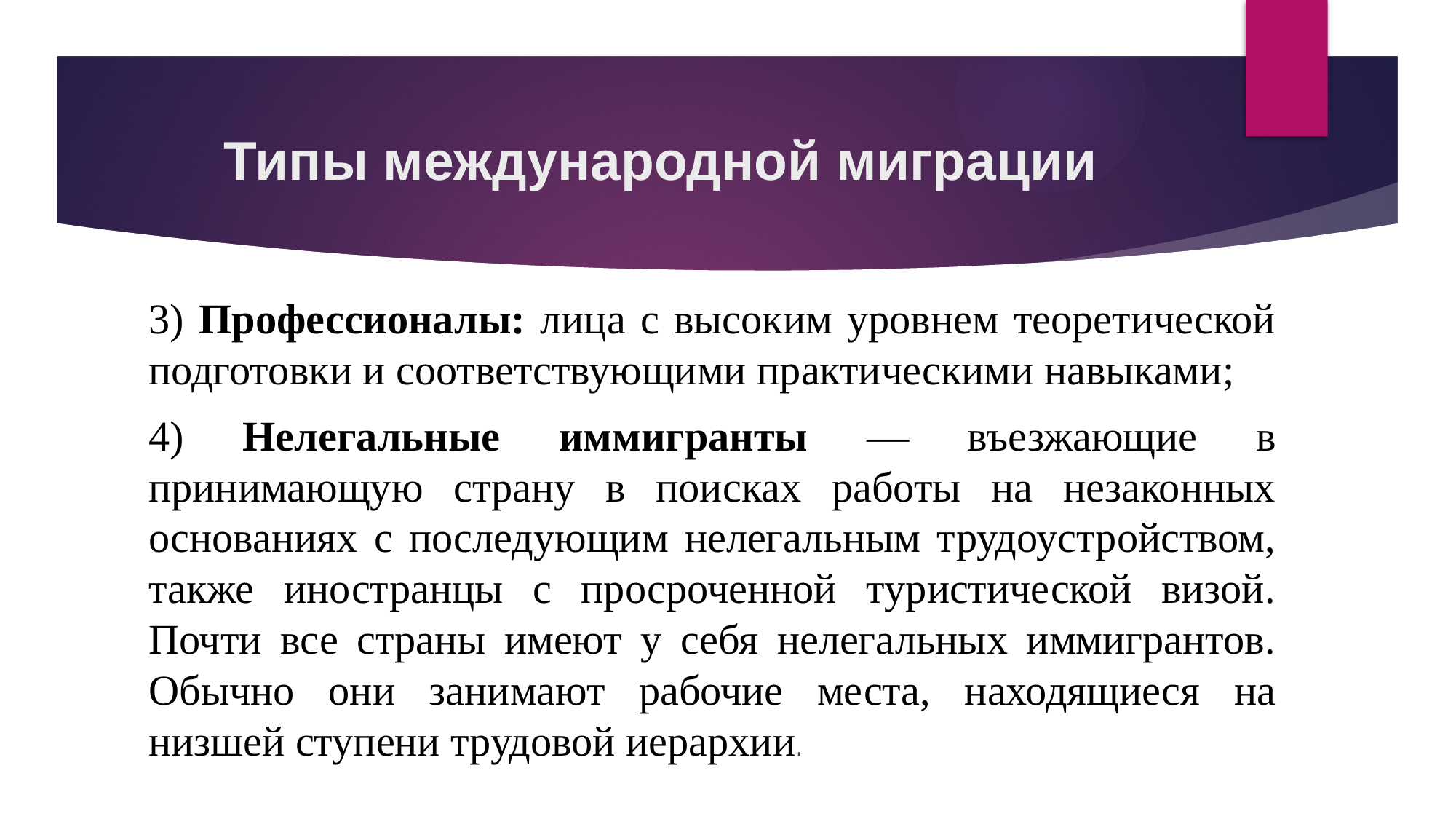

# Типы международной миграции
3) Профессионалы: лица с высоким уровнем теоретической подготовки и соответствующими практическими навыками;
4) Нелегальные иммигранты — въезжающие в принимающую страну в поисках работы на незаконных основаниях с последующим нелегальным трудоустройством, также иностранцы с просроченной туристической визой. Почти все страны имеют у себя нелегальных иммигрантов. Обычно они занимают рабочие места, находящиеся на низшей ступени трудовой иерархии.